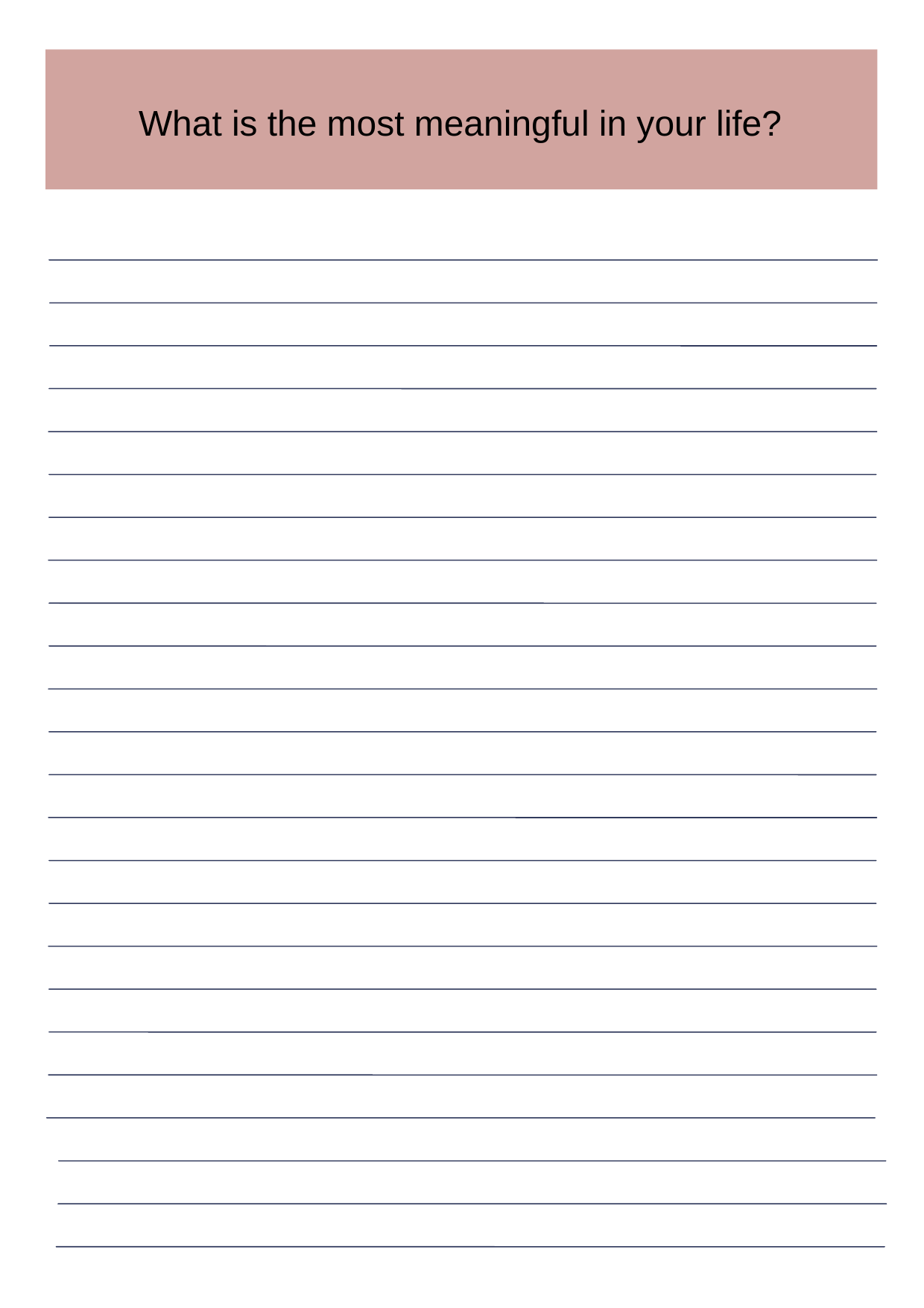

What is the most meaningful in your life?